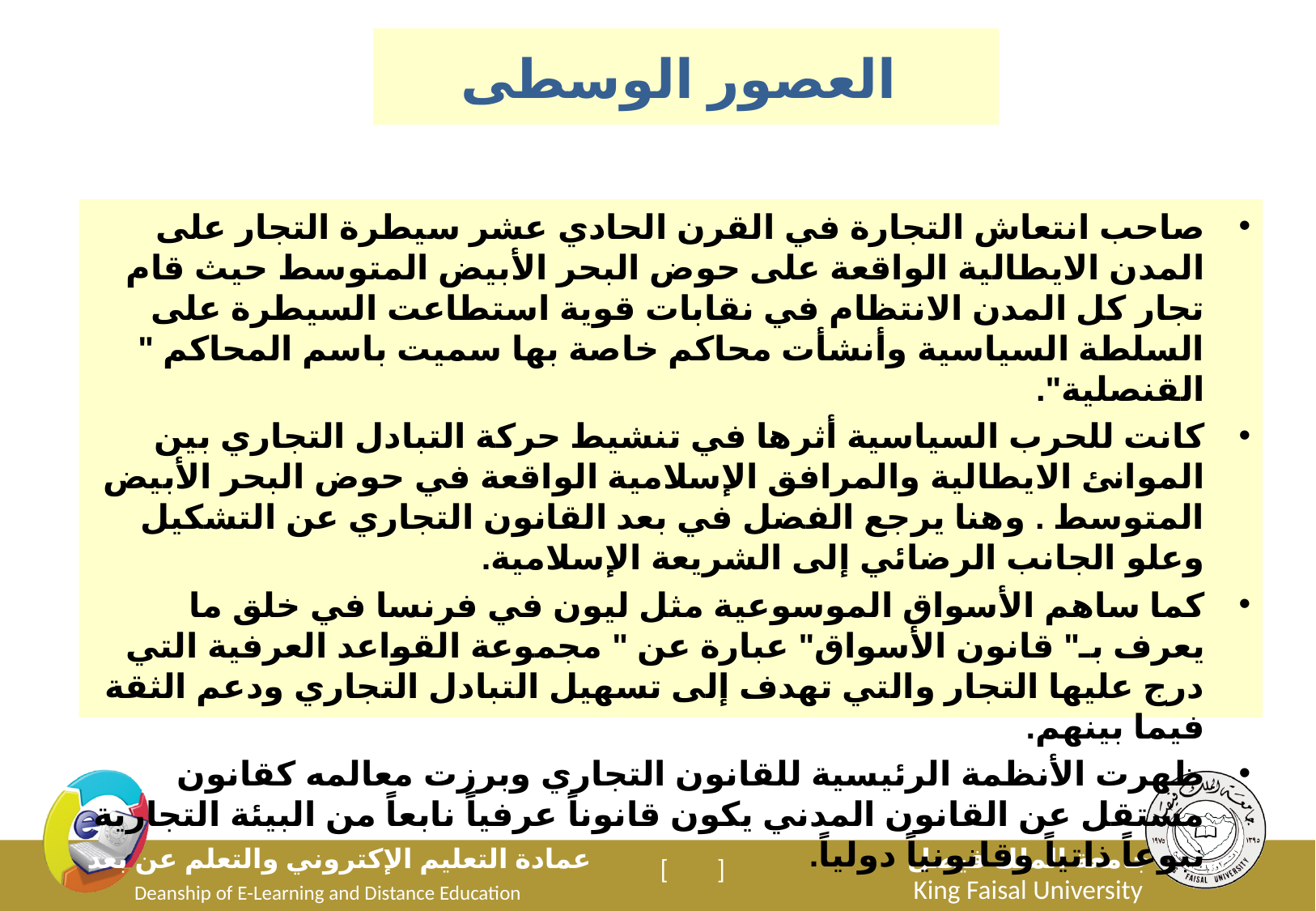

العصور الوسطى
صاحب انتعاش التجارة في القرن الحادي عشر سيطرة التجار على المدن الايطالية الواقعة على حوض البحر الأبيض المتوسط حيث قام تجار كل المدن الانتظام في نقابات قوية استطاعت السيطرة على السلطة السياسية وأنشأت محاكم خاصة بها سميت باسم المحاكم " القنصلية".
كانت للحرب السياسية أثرها في تنشيط حركة التبادل التجاري بين الموانئ الايطالية والمرافق الإسلامية الواقعة في حوض البحر الأبيض المتوسط . وهنا يرجع الفضل في بعد القانون التجاري عن التشكيل وعلو الجانب الرضائي إلى الشريعة الإسلامية.
كما ساهم الأسواق الموسوعية مثل ليون في فرنسا في خلق ما يعرف بـ" قانون الأسواق" عبارة عن " مجموعة القواعد العرفية التي درج عليها التجار والتي تهدف إلى تسهيل التبادل التجاري ودعم الثقة فيما بينهم.
ظهرت الأنظمة الرئيسية للقانون التجاري وبرزت معالمه كقانون مستقل عن القانون المدني يكون قانوناً عرفياً نابعاً من البيئة التجارية نبوعاً ذاتياً وقانونياً دولياً.